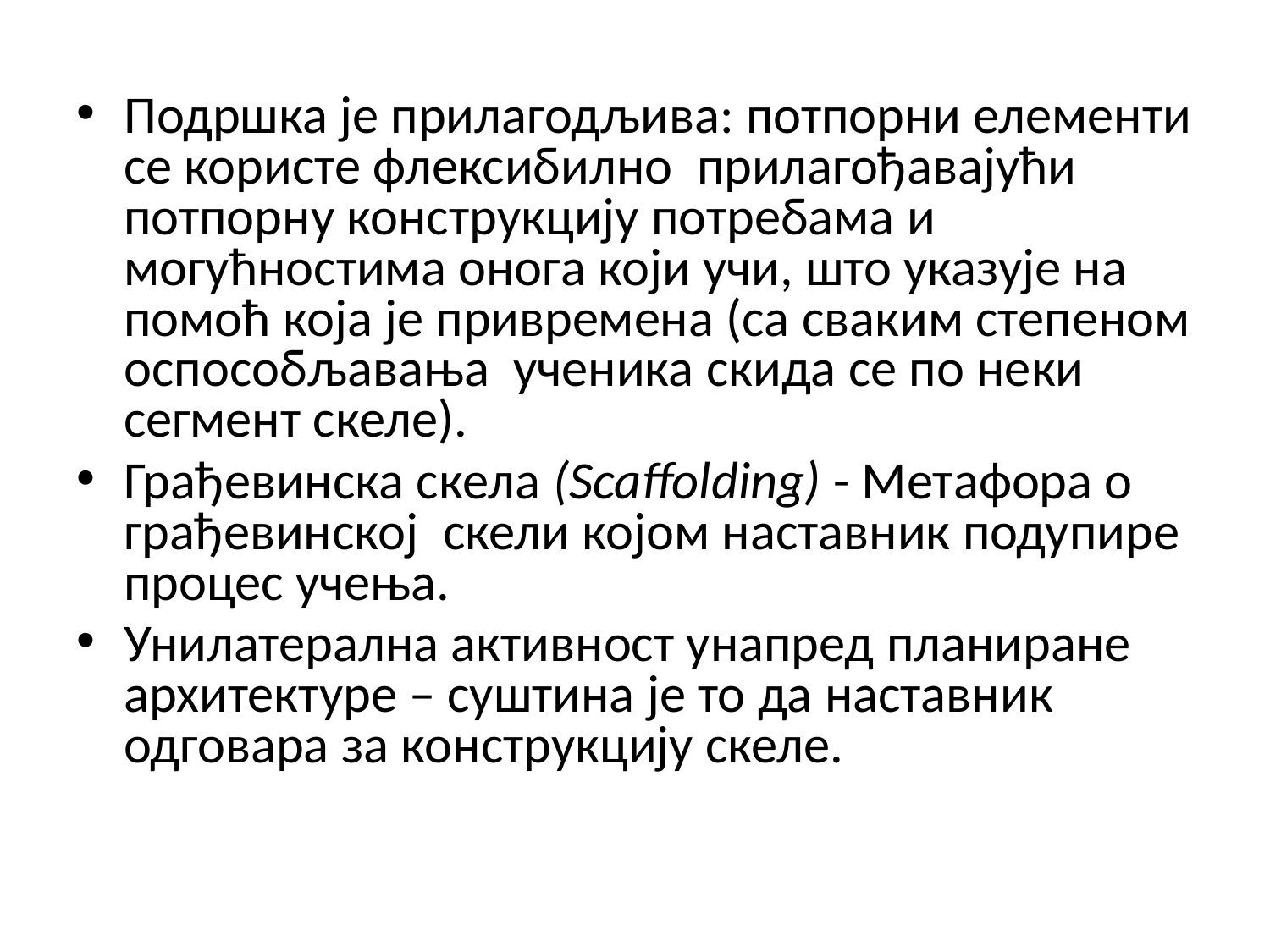

Подршка је прилагодљива: потпорни елементи се користе флексибилно  прилагођавајући потпорну конструкцију потребама и могућностима онога који учи, што указује на помоћ која је привремена (са сваким степеном оспособљавања  ученика скида се по неки сегмент скеле).
Грађевинска скела (Scaffolding) - Метафора о грађевинској  скели којом наставник подупире процес учења.
Унилатерална активност унапред планиране архитектуре – суштина је то да наставник одговара за конструкцију скеле.